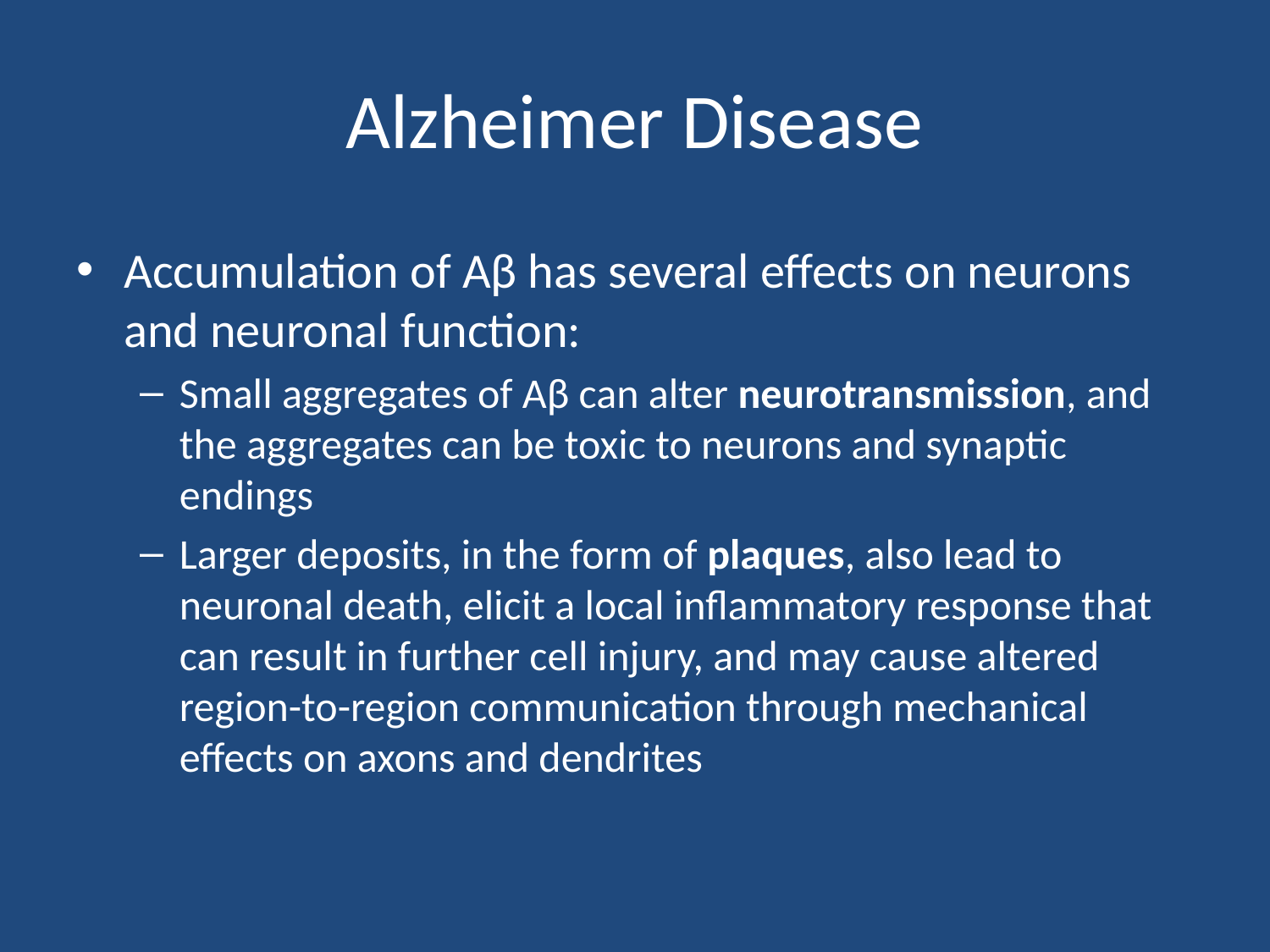

# Alzheimer Disease
Accumulation of Aβ has several effects on neurons and neuronal function:
Small aggregates of Aβ can alter neurotransmission, and the aggregates can be toxic to neurons and synaptic endings
Larger deposits, in the form of plaques, also lead to neuronal death, elicit a local inflammatory response that can result in further cell injury, and may cause altered region-to-region communication through mechanical effects on axons and dendrites